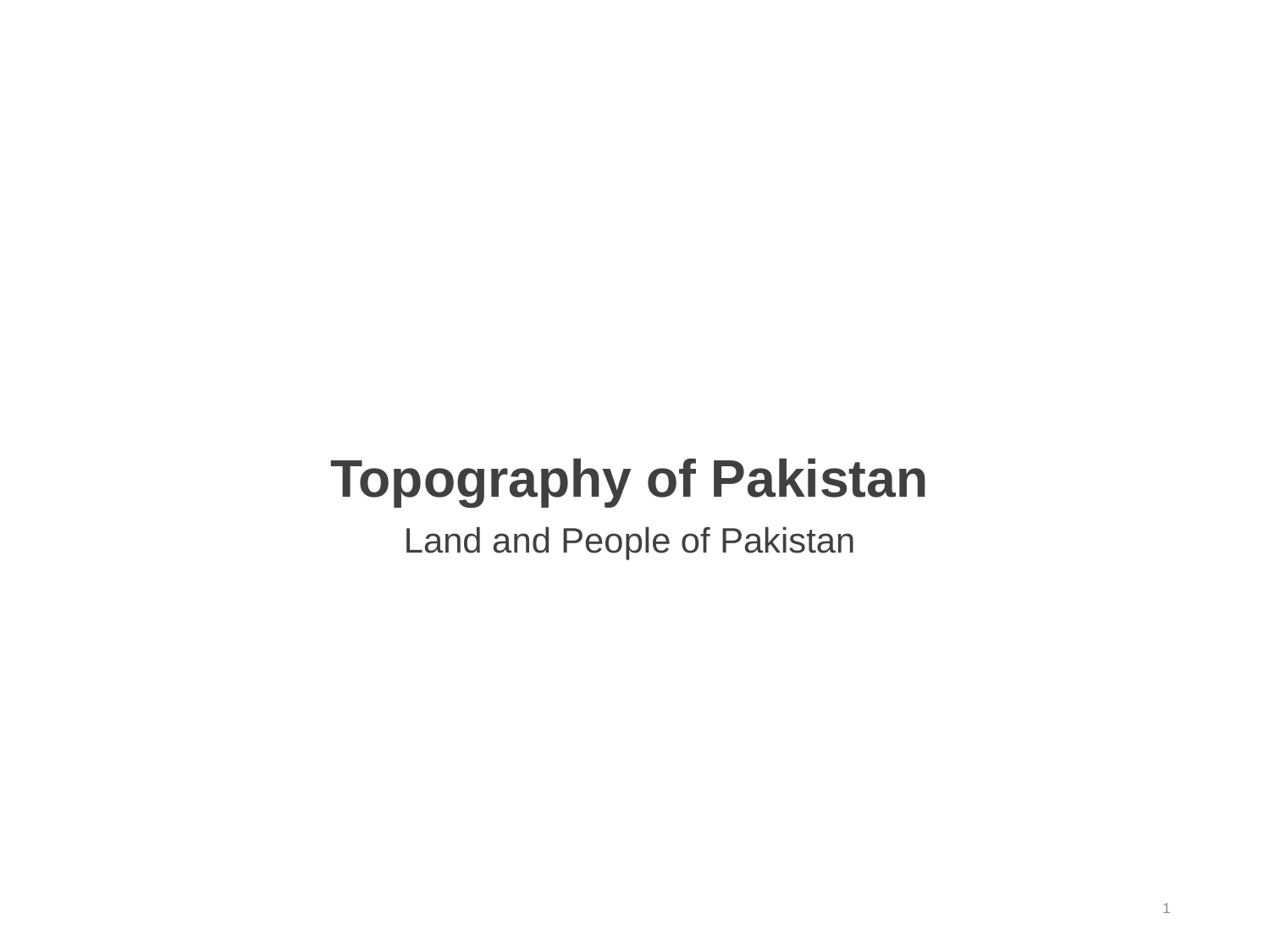

Topography of Pakistan
Land and People of Pakistan

1